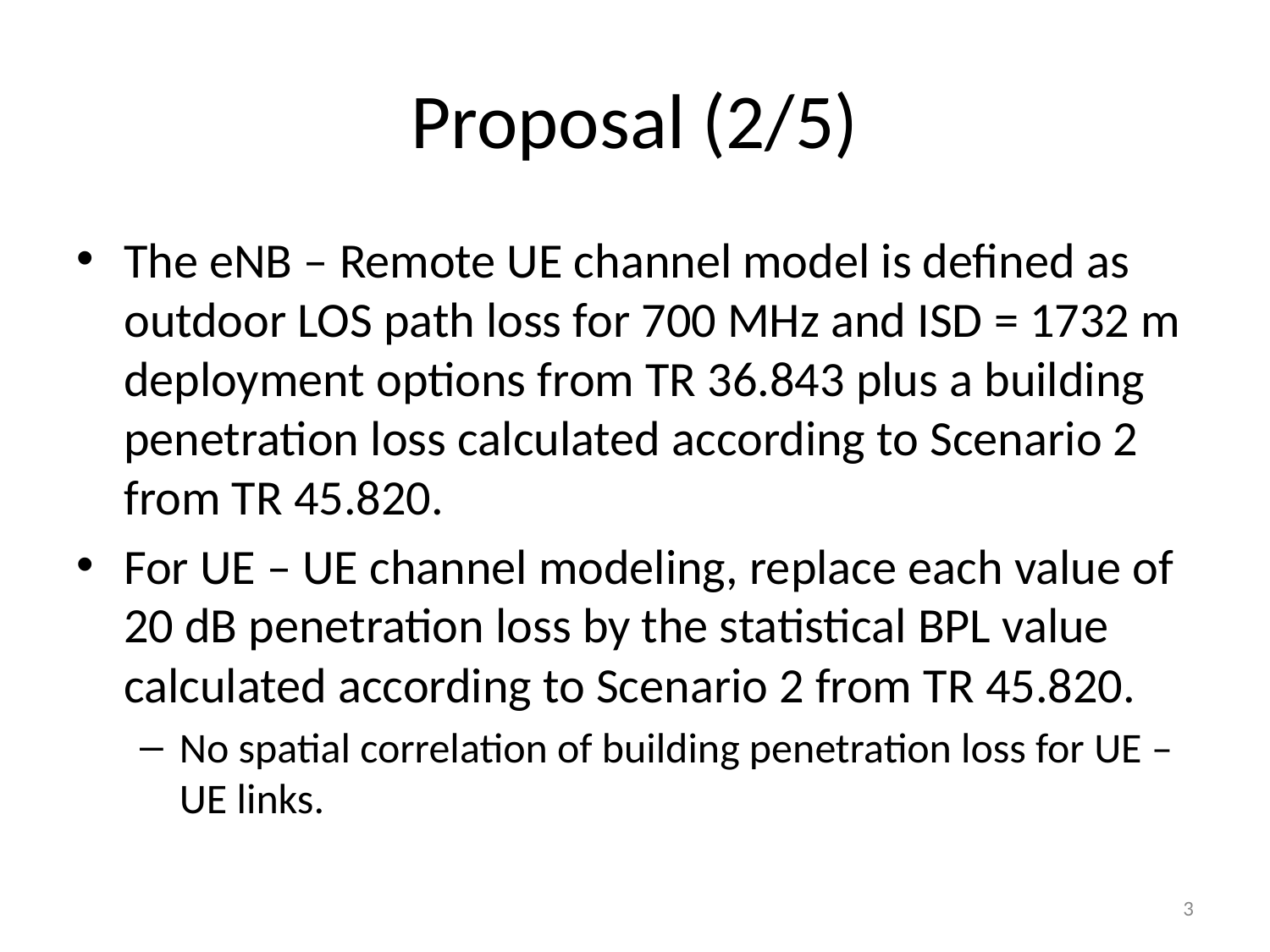

# Proposal (2/5)
The eNB – Remote UE channel model is defined as outdoor LOS path loss for 700 MHz and ISD = 1732 m deployment options from TR 36.843 plus a building penetration loss calculated according to Scenario 2 from TR 45.820.
For UE – UE channel modeling, replace each value of 20 dB penetration loss by the statistical BPL value calculated according to Scenario 2 from TR 45.820.
No spatial correlation of building penetration loss for UE – UE links.
3